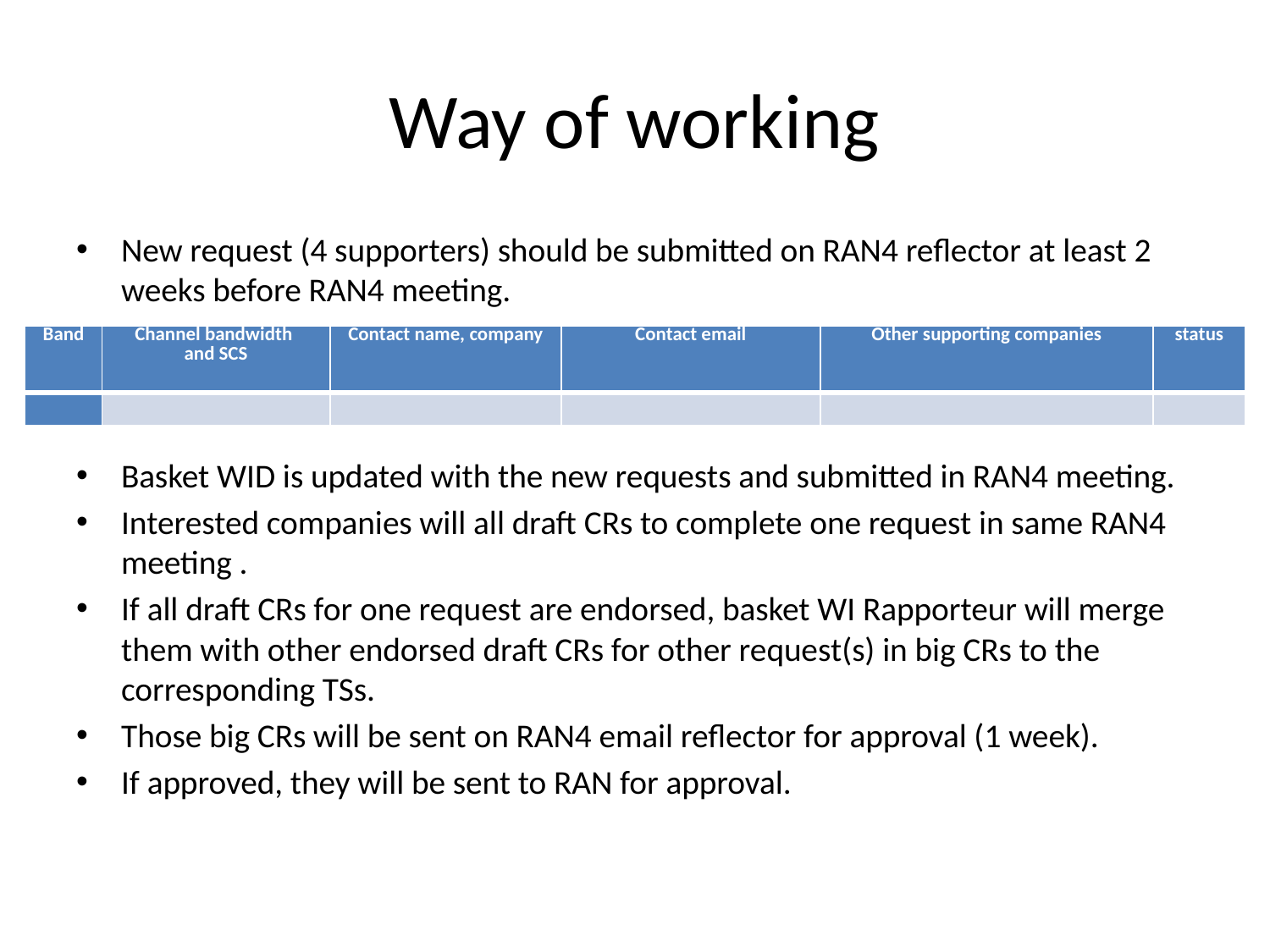

# Way of working
New request (4 supporters) should be submitted on RAN4 reflector at least 2 weeks before RAN4 meeting.

Basket WID is updated with the new requests and submitted in RAN4 meeting.
Interested companies will all draft CRs to complete one request in same RAN4 meeting .
If all draft CRs for one request are endorsed, basket WI Rapporteur will merge them with other endorsed draft CRs for other request(s) in big CRs to the corresponding TSs.
Those big CRs will be sent on RAN4 email reflector for approval (1 week).
If approved, they will be sent to RAN for approval.
| Band | Channel bandwidth and SCS | Contact name, company | Contact email | Other supporting companies | status |
| --- | --- | --- | --- | --- | --- |
|  |  |  |  |  |  |